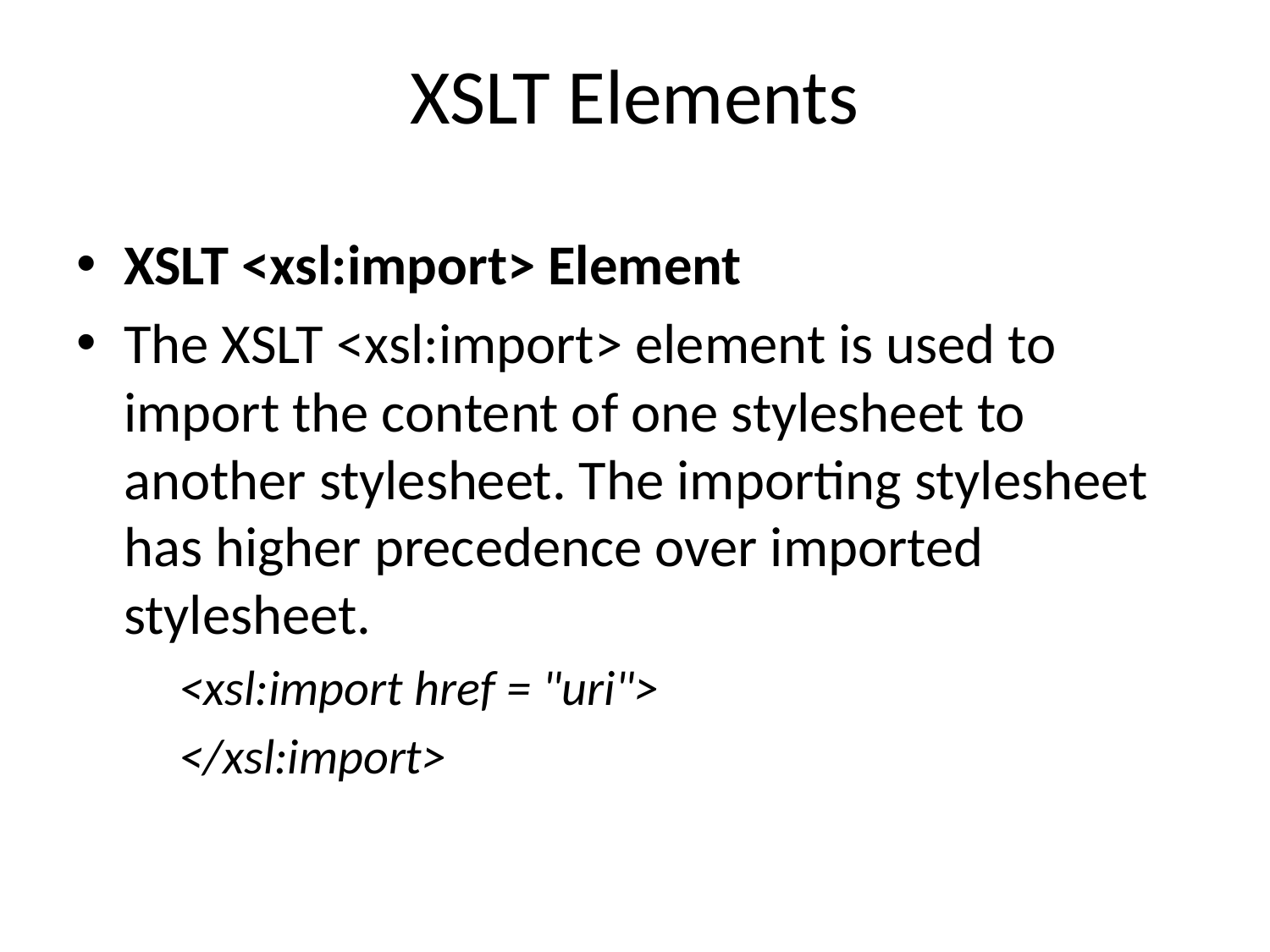

# XSLT Elements
XSLT <xsl:import> Element
The XSLT <xsl:import> element is used to import the content of one stylesheet to another stylesheet. The importing stylesheet has higher precedence over imported stylesheet.
	<xsl:import href = "uri">
	</xsl:import>